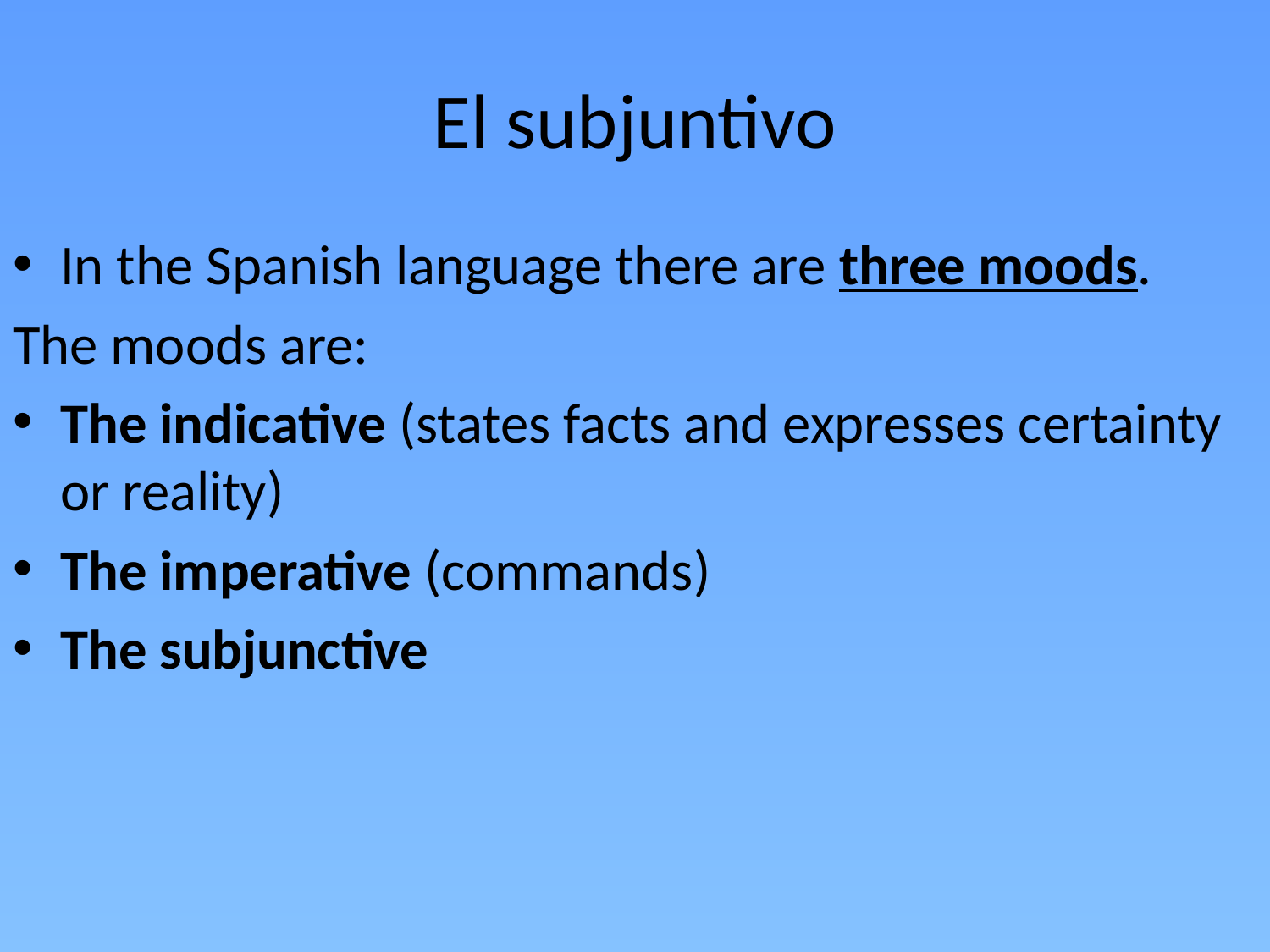

# El subjuntivo
In the Spanish language there are three moods.
The moods are:
The indicative (states facts and expresses certainty or reality)
The imperative (commands)
The subjunctive